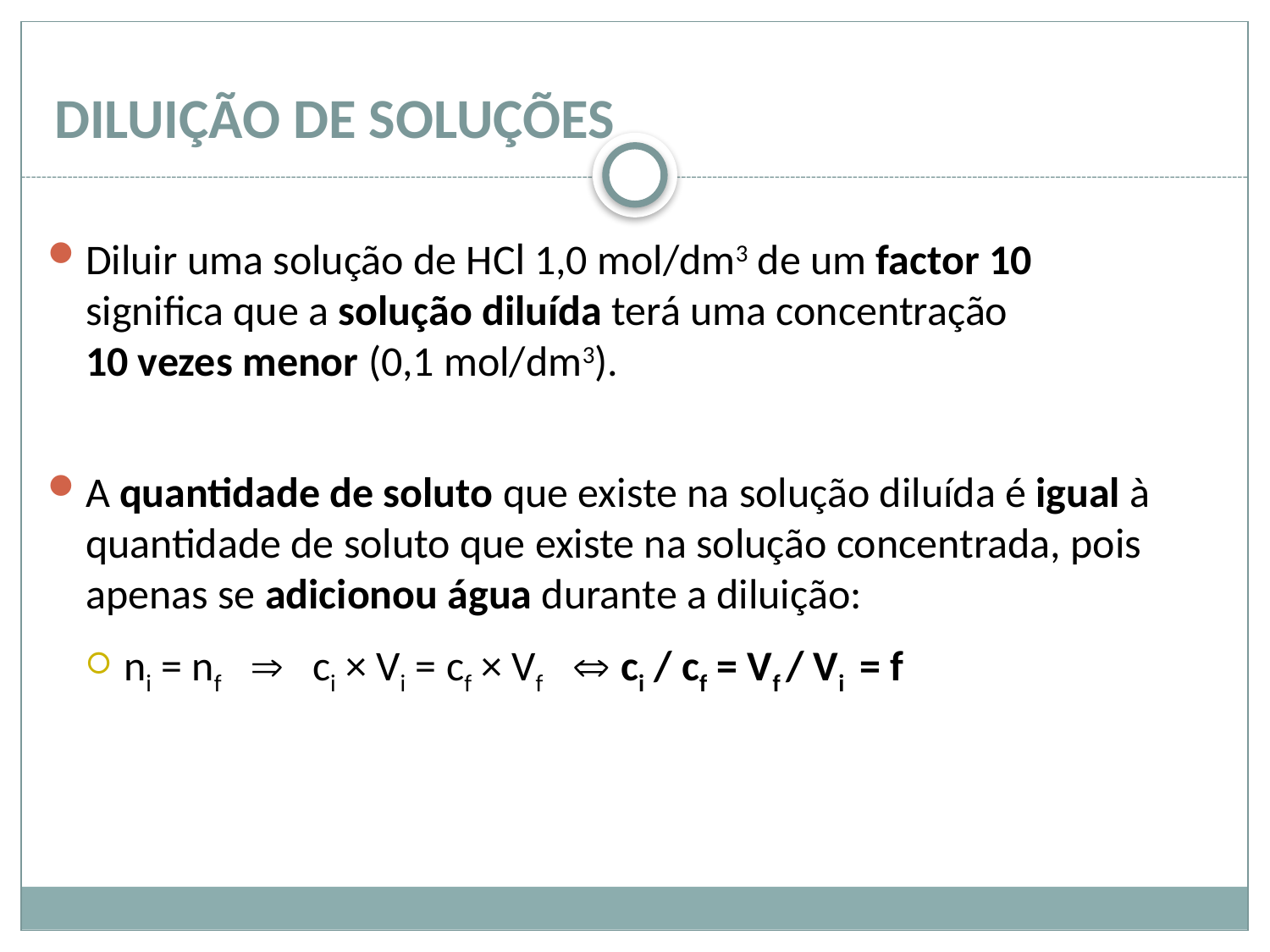

# DILUIÇÃO DE SOLUÇÕES
Diluir uma solução de HCl 1,0 mol/dm­3 de um factor 10
significa que a solução diluída terá uma concentração
10 vezes menor (0,1 mol/dm­3).

A quantidade de soluto que existe na solução diluída é igual à quantidade de soluto que existe na solução concentrada, pois apenas se adicionou água durante a diluição:
ni = nf   ⇒   ci × Vi = cf × Vf   ⇔ ci / cf = Vf / Vi  = f